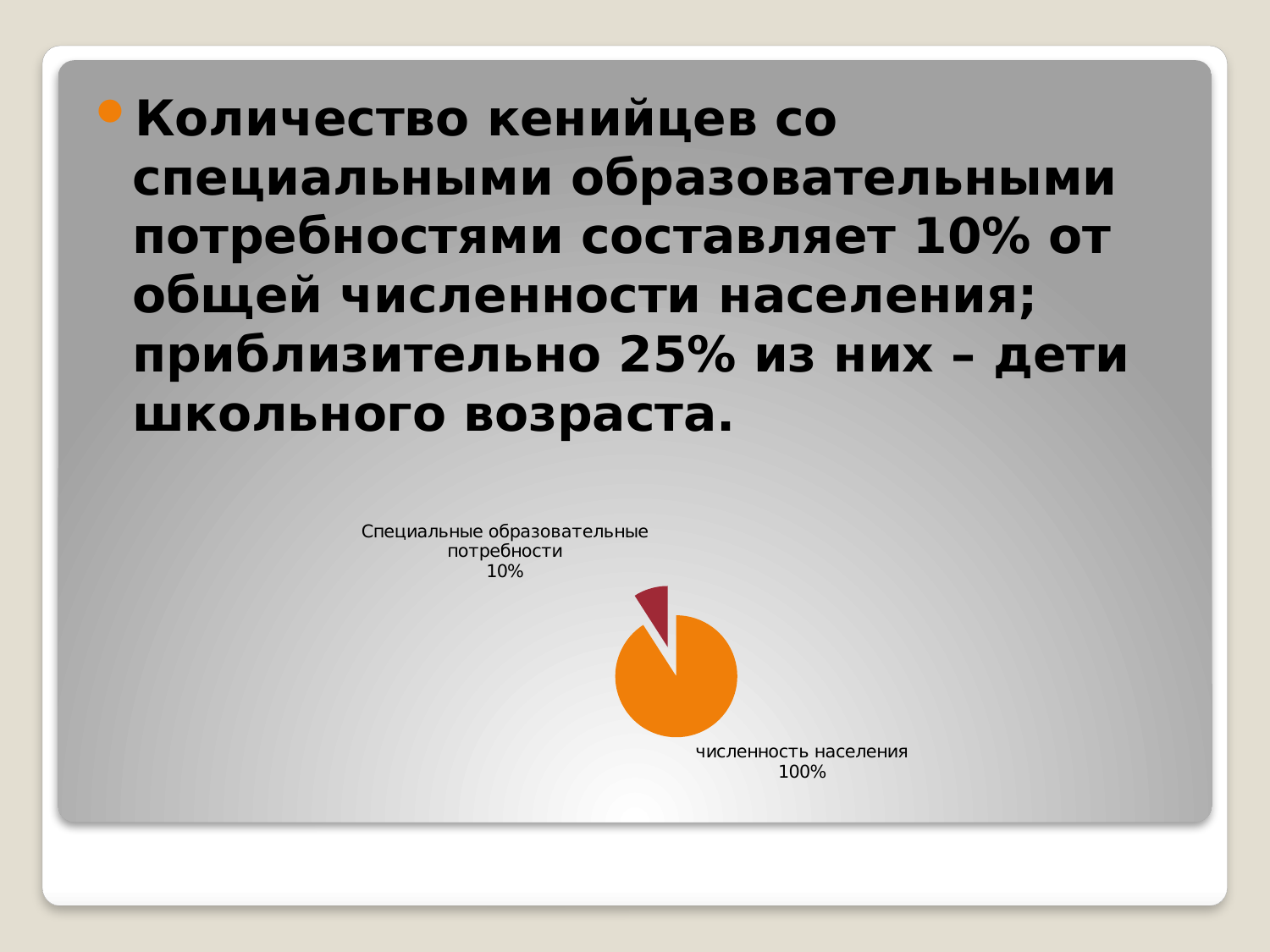

Количество кенийцев со специальными образовательными потребностями составляет 10% от общей численности населения; приблизительно 25% из них – дети школьного возраста.

### Chart

| Category | Продажи |
|---|---|
| численность населения | 1.0 |
| специальные образовательные потребности | 0.1 |